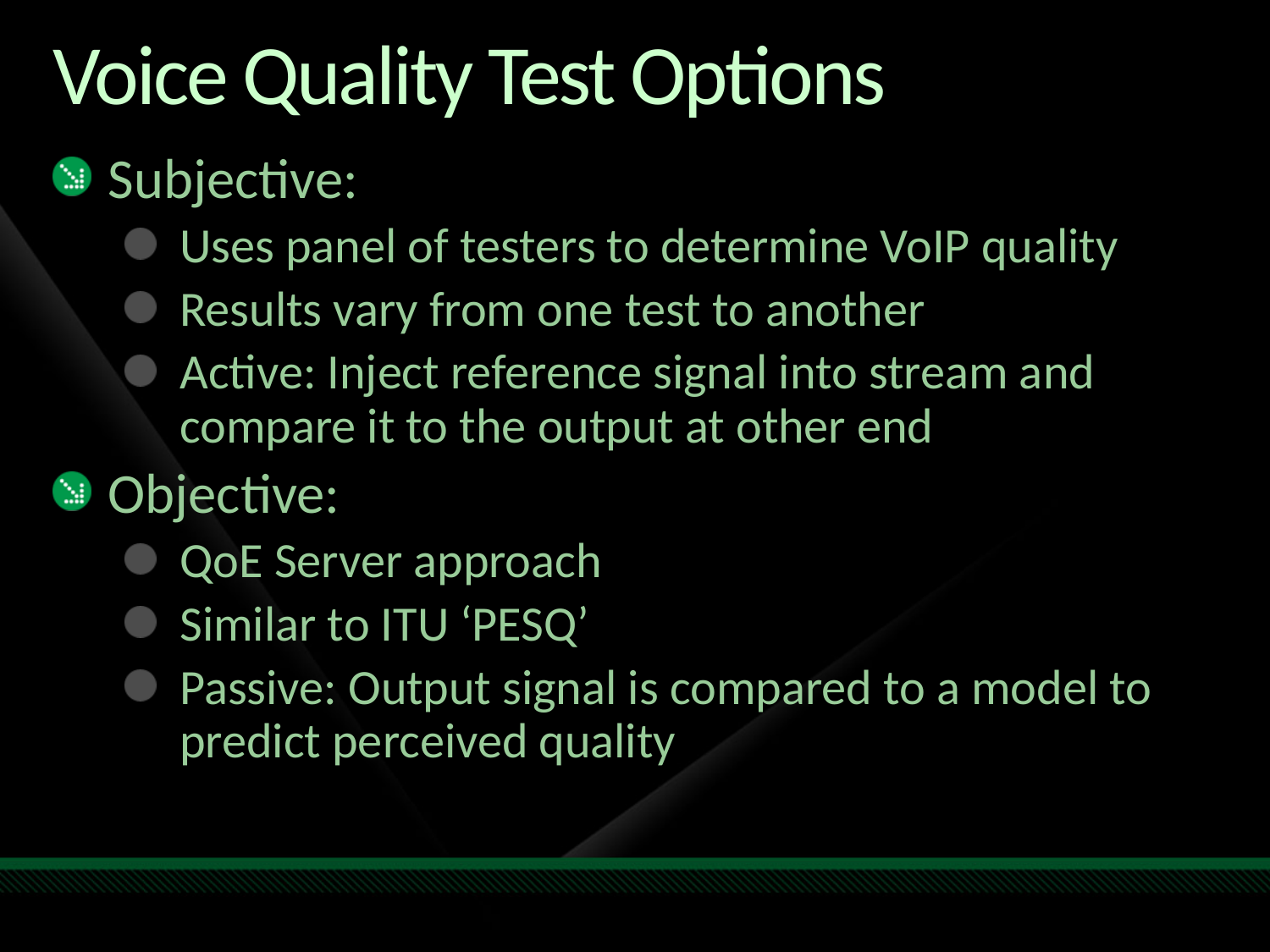

# Voice Quality Test Options
Subjective:
Uses panel of testers to determine VoIP quality
Results vary from one test to another
Active: Inject reference signal into stream and compare it to the output at other end
Objective:
QoE Server approach
Similar to ITU ‘PESQ’
Passive: Output signal is compared to a model to predict perceived quality